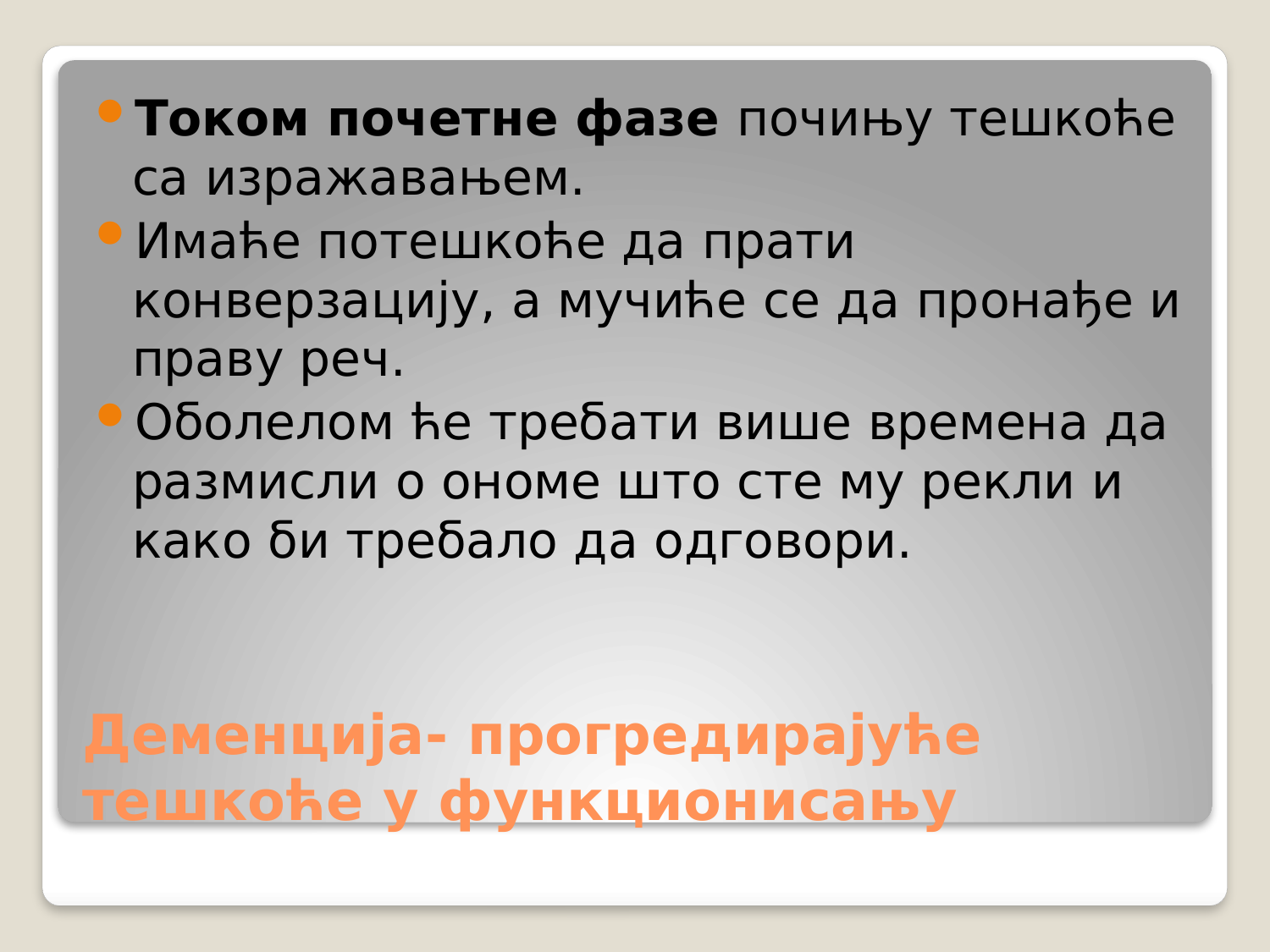

Током почетне фазе почињу тешкоће са изражавањем.
Имаће потешкоће да прати конверзацију, а мучиће се да пронађе и праву реч.
Оболелом ће требати више времена да размисли о ономе што сте му рекли и како би требало да одговори.
# Деменција- прогредирајуће тешкоће у функционисању